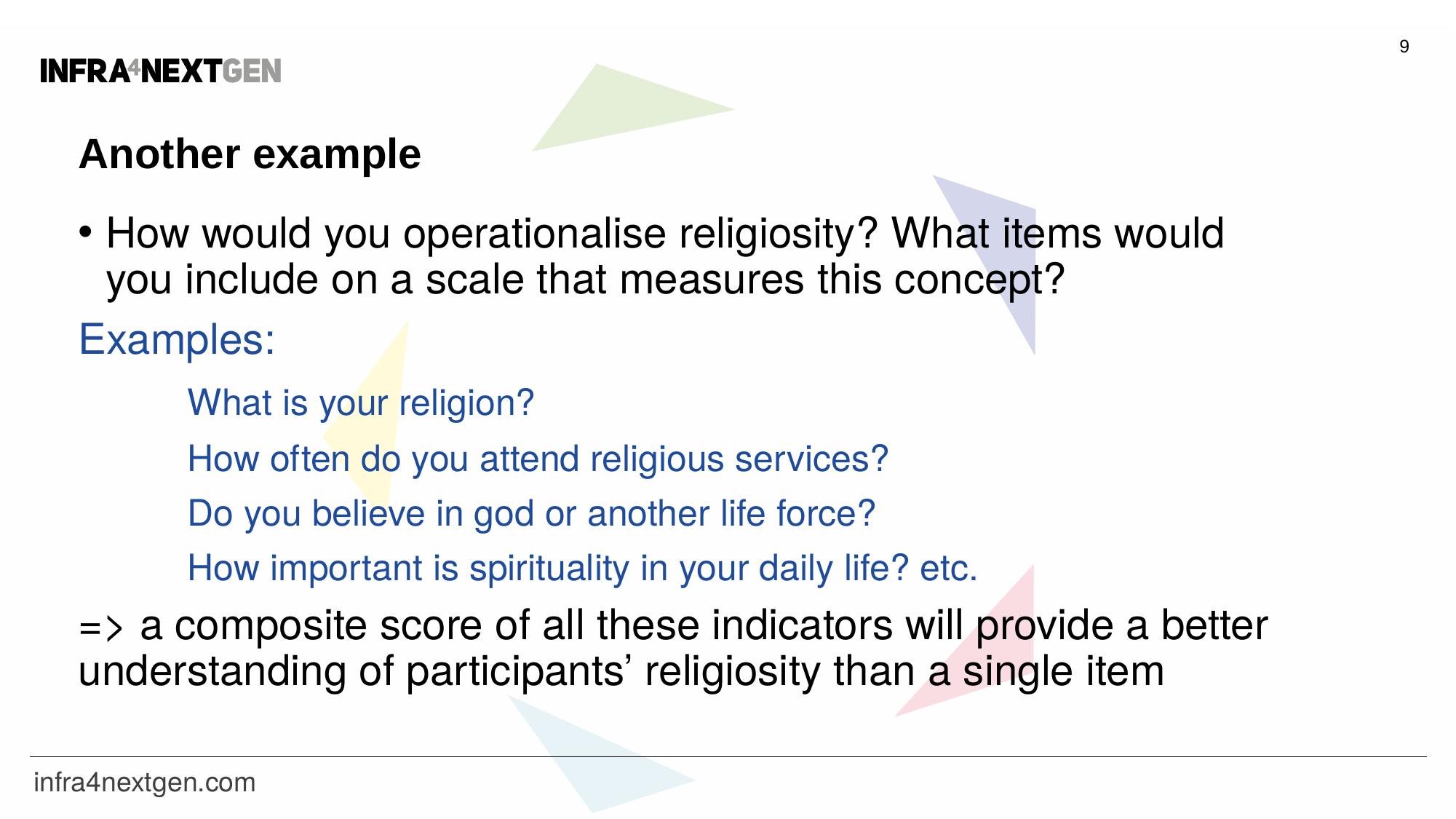

9
# Another example
How would you operationalise religiosity? What items would you include on a scale that measures this concept?
Examples:
	What is your religion?
	How often do you attend religious services?
	Do you believe in god or another life force?
	How important is spirituality in your daily life? etc.
=> a composite score of all these indicators will provide a better understanding of participants’ religiosity than a single item

infra4nextgen.com